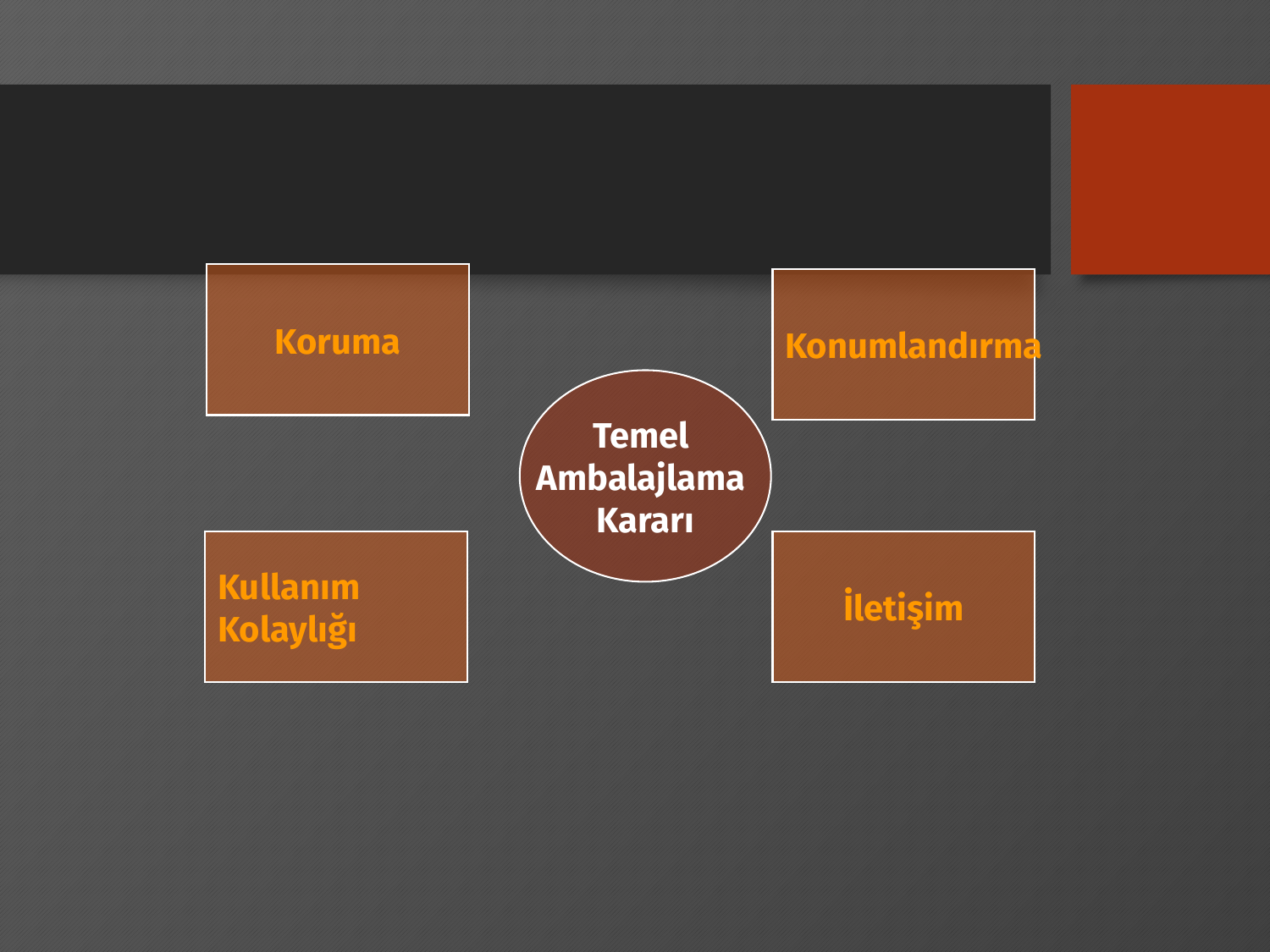

Koruma
Konumlandırma
Temel
Ambalajlama
Kararı
Kullanım
Kolaylığı
İletişim